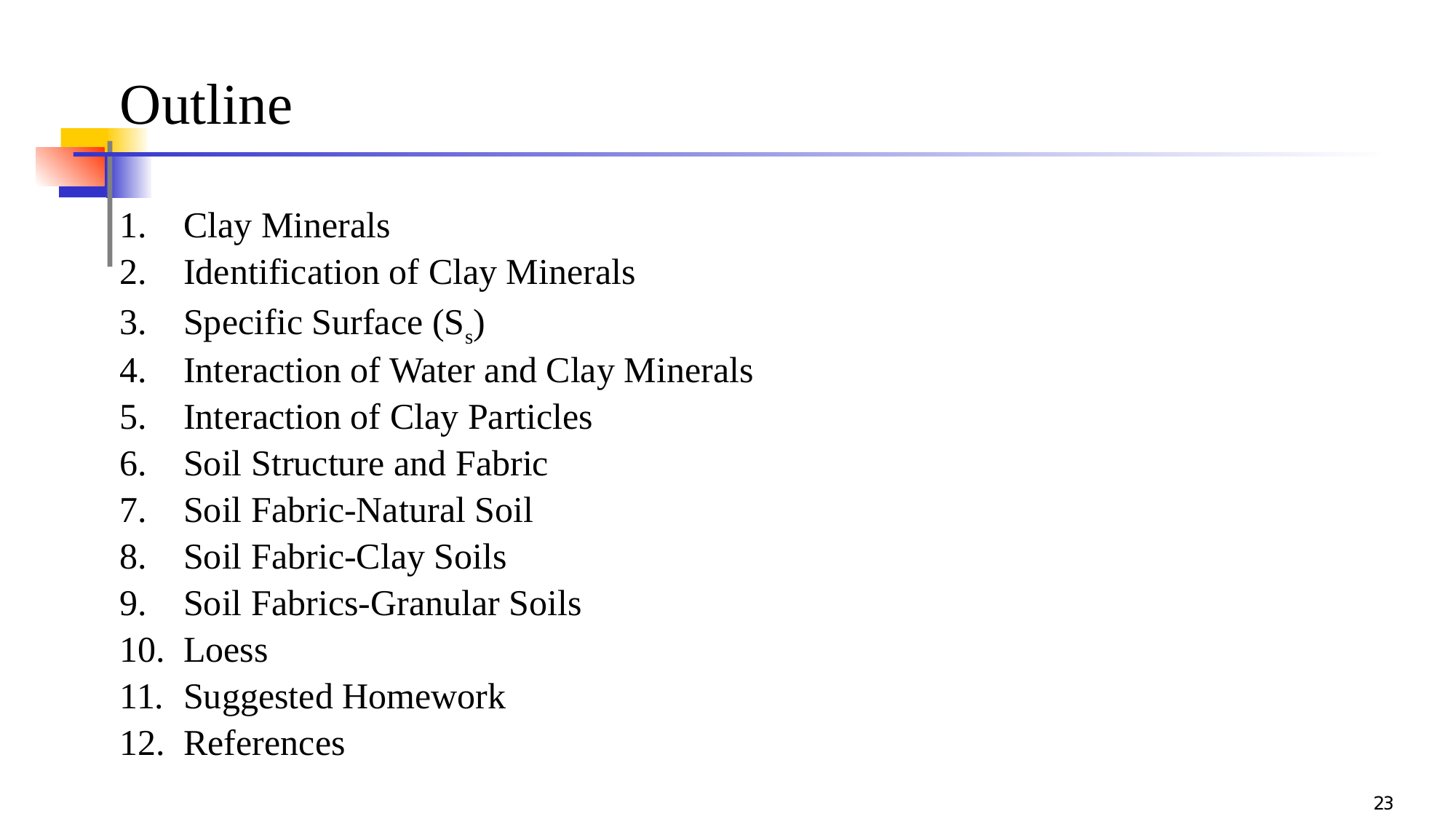

23
# Outline
Clay Minerals
Identification of Clay Minerals
Specific Surface (Ss)
Interaction of Water and Clay Minerals
Interaction of Clay Particles
Soil Structure and Fabric
Soil Fabric-Natural Soil
Soil Fabric-Clay Soils
Soil Fabrics-Granular Soils
Loess
Suggested Homework
References